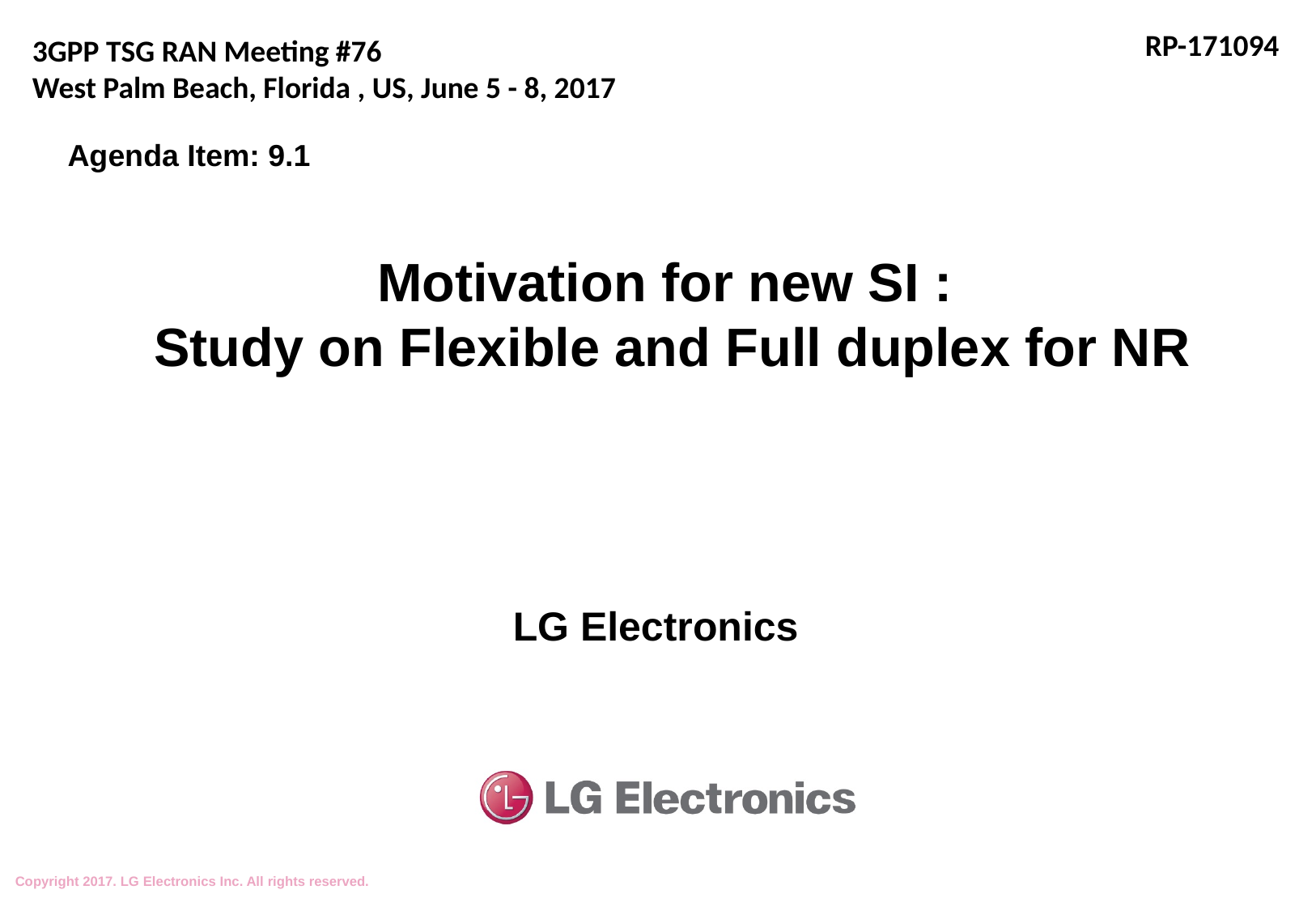

RP-171094
3GPP TSG RAN Meeting #76
West Palm Beach, Florida , US, June 5 - 8, 2017

Agenda Item: 9.1
# Motivation for new SI : Study on Flexible and Full duplex for NR

LG Electronics